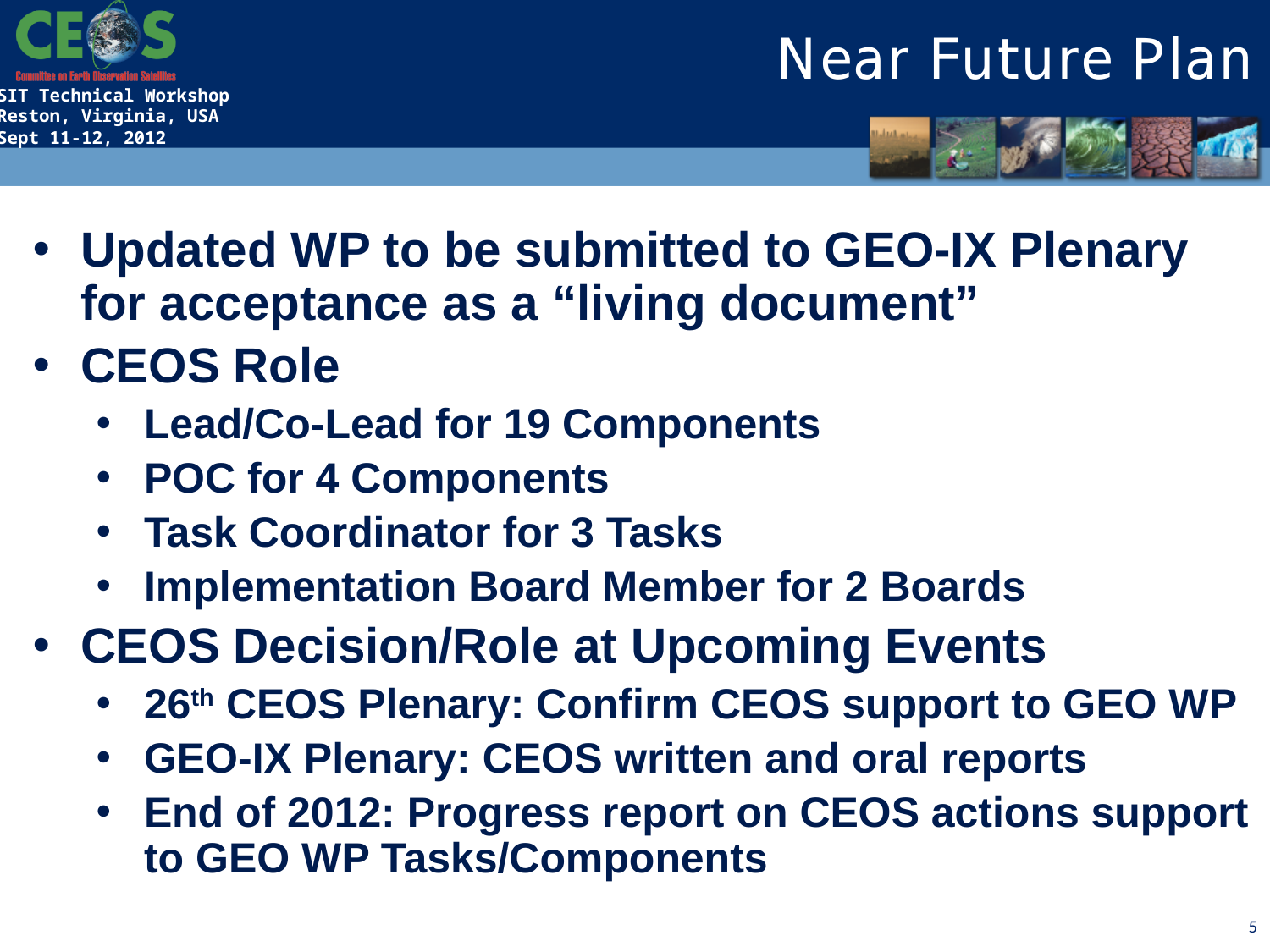

Near Future Plan
Updated WP to be submitted to GEO-IX Plenary for acceptance as a “living document”
CEOS Role
Lead/Co-Lead for 19 Components
POC for 4 Components
Task Coordinator for 3 Tasks
Implementation Board Member for 2 Boards
CEOS Decision/Role at Upcoming Events
26th CEOS Plenary: Confirm CEOS support to GEO WP
GEO-IX Plenary: CEOS written and oral reports
End of 2012: Progress report on CEOS actions support to GEO WP Tasks/Components
5